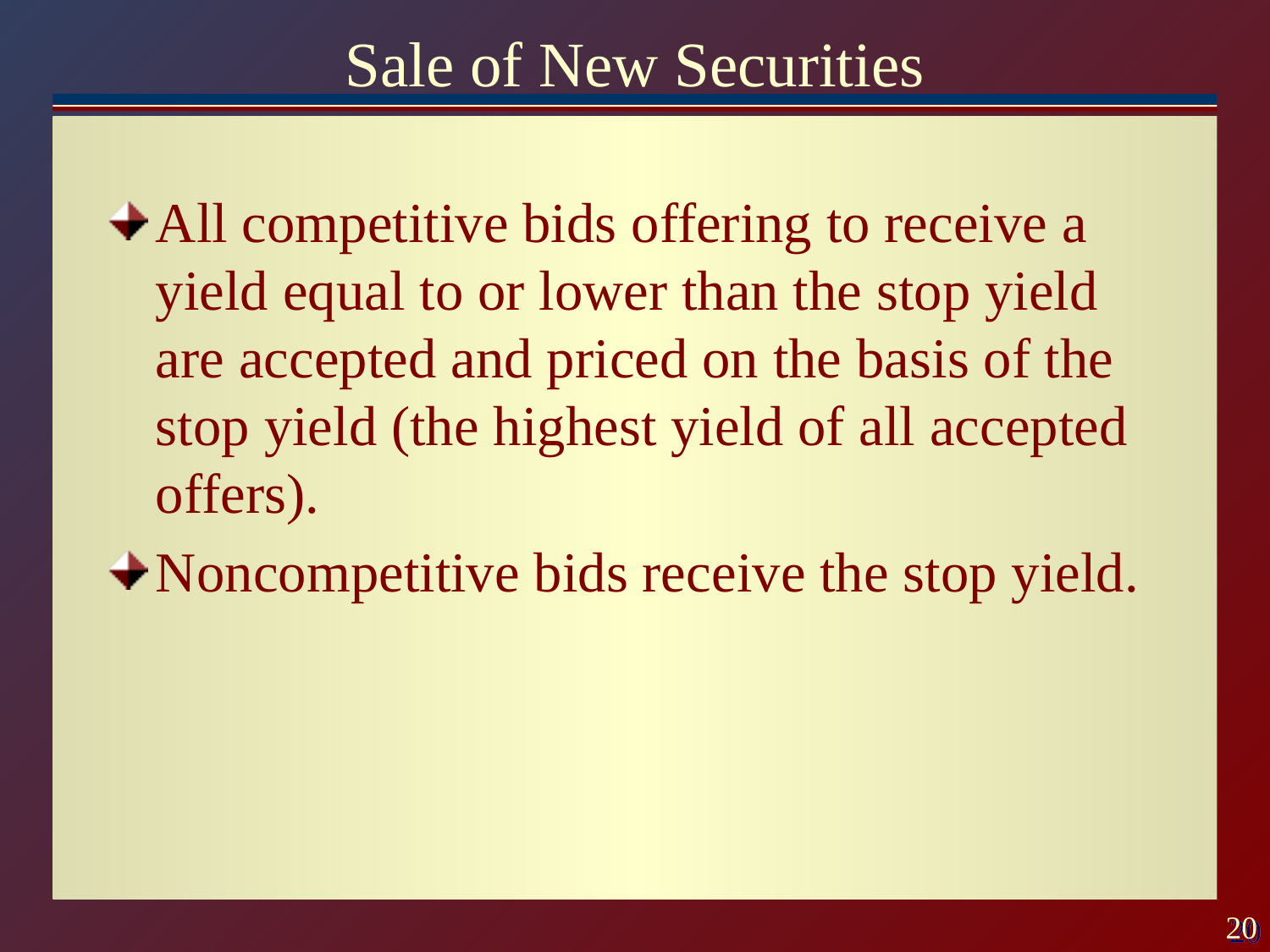

# Sale of New Securities
All competitive bids offering to receive a yield equal to or lower than the stop yield are accepted and priced on the basis of the stop yield (the highest yield of all accepted offers).
Noncompetitive bids receive the stop yield.